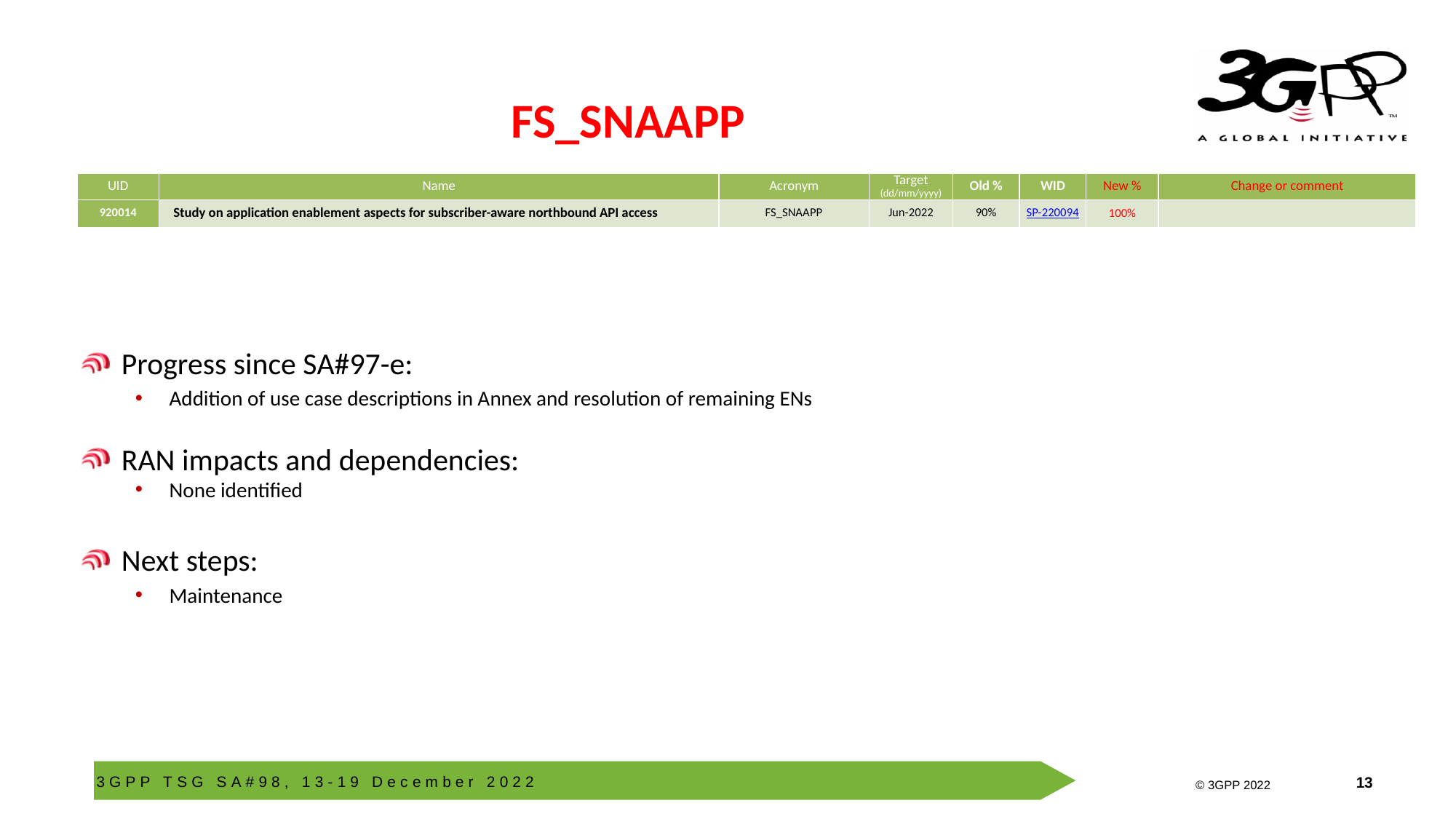

# FS_SNAAPP
| UID | Name | Acronym | Target (dd/mm/yyyy) | Old % | WID | New % | Change or comment |
| --- | --- | --- | --- | --- | --- | --- | --- |
| 920014 | Study on application enablement aspects for subscriber-aware northbound API access | FS\_SNAAPP | Jun-2022 | 90% | SP-220094 | 100% |  |
Progress since SA#97-e:
Addition of use case descriptions in Annex and resolution of remaining ENs

RAN impacts and dependencies:
None identified

Next steps:
Maintenance